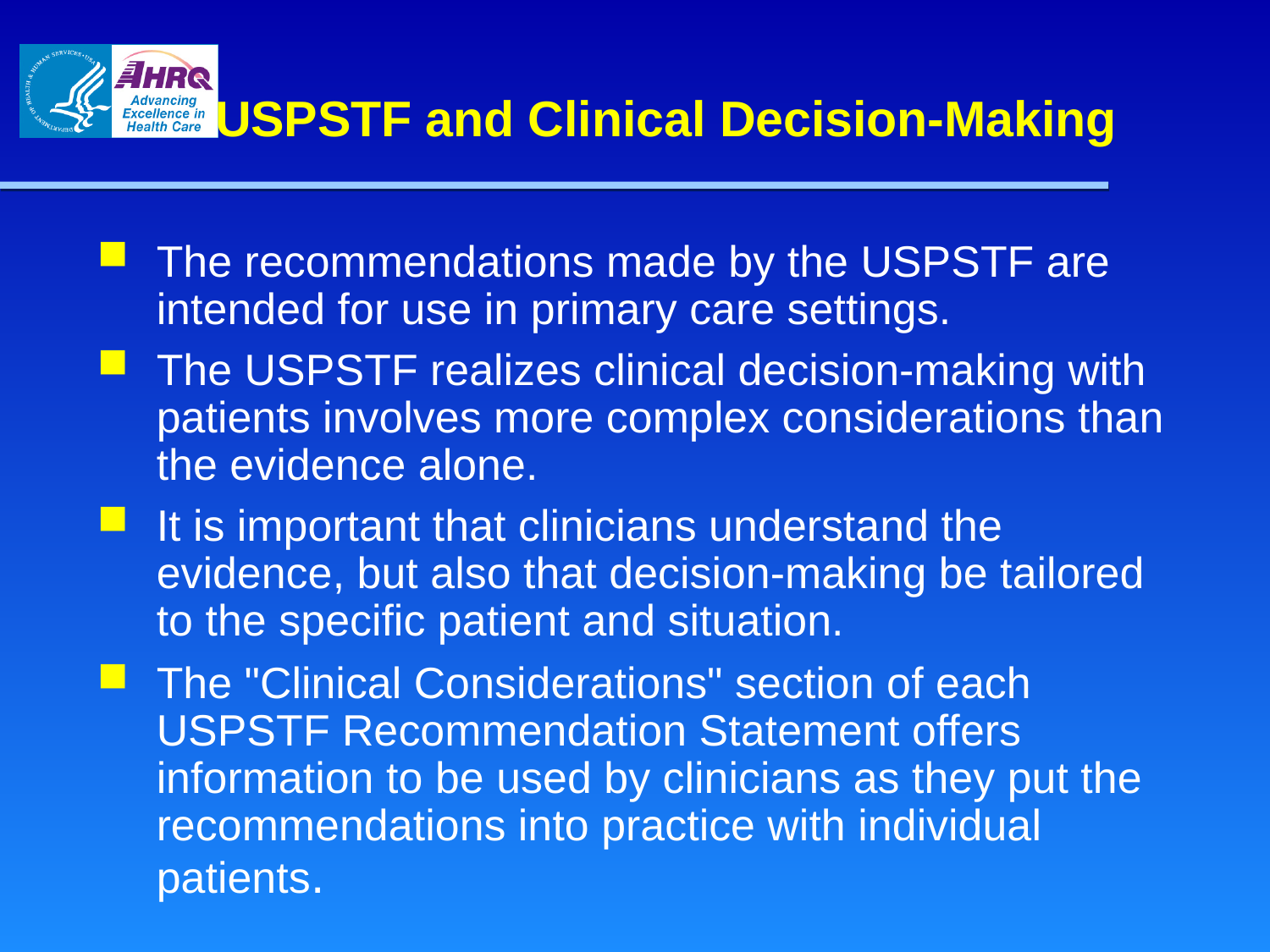

# USPSTF and Clinical Decision-Making
The recommendations made by the USPSTF are intended for use in primary care settings.
The USPSTF realizes clinical decision-making with patients involves more complex considerations than the evidence alone.
It is important that clinicians understand the evidence, but also that decision-making be tailored to the specific patient and situation.
The "Clinical Considerations" section of each USPSTF Recommendation Statement offers information to be used by clinicians as they put the recommendations into practice with individual patients.